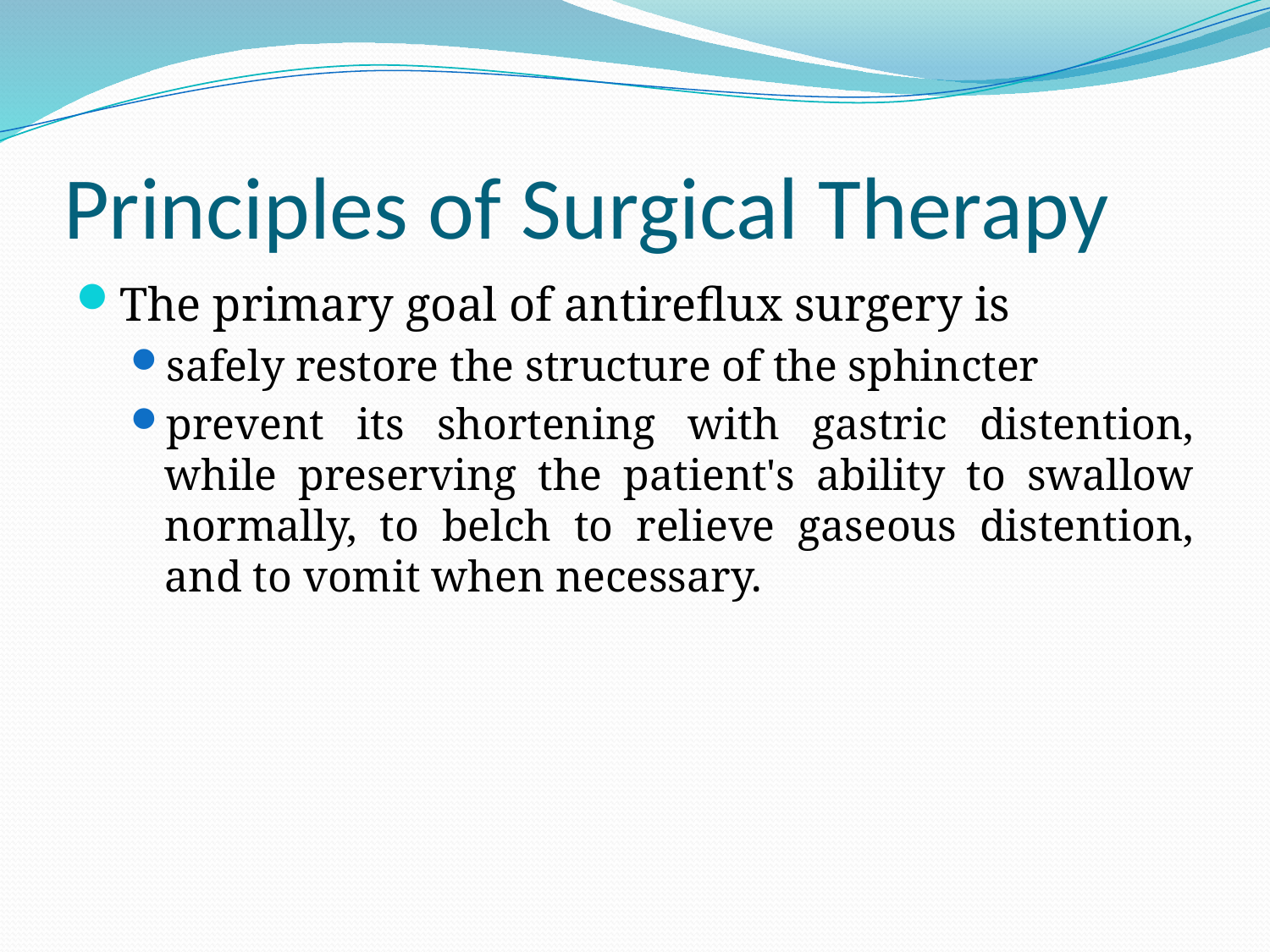

# Principles of Surgical Therapy
The primary goal of antireflux surgery is
safely restore the structure of the sphincter
prevent its shortening with gastric distention, while preserving the patient's ability to swallow normally, to belch to relieve gaseous distention, and to vomit when necessary.